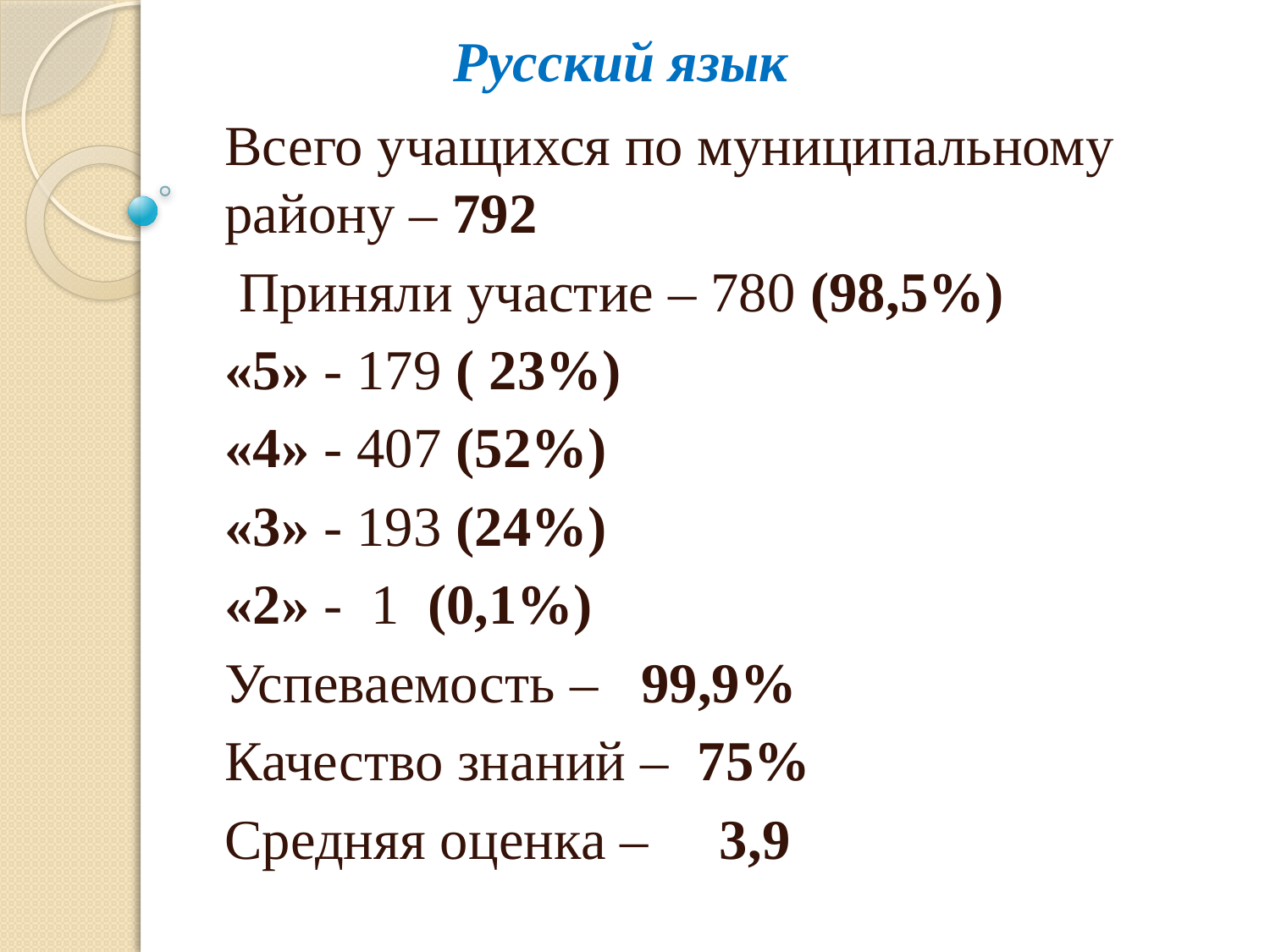

# Русский язык
Всего учащихся по муниципальному району – 792
 Приняли участие – 780 (98,5%)
«5» - 179 ( 23%)
«4» - 407 (52%)
«3» - 193 (24%)
«2» -  1  (0,1%)
Успеваемость –   99,9%
Качество знаний –  75%
Средняя оценка –     3,9